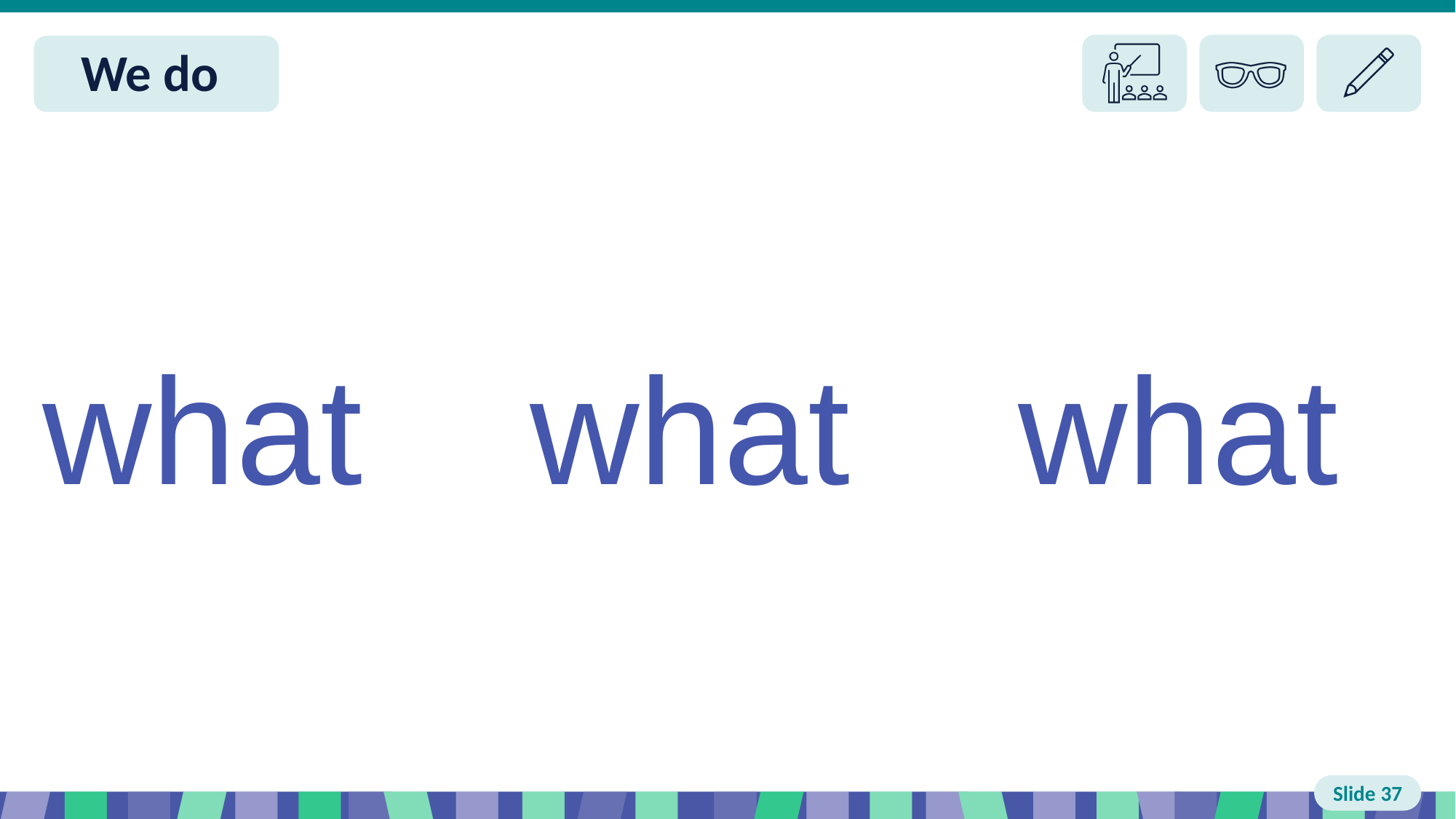

Slide 37 We do
what    what    what